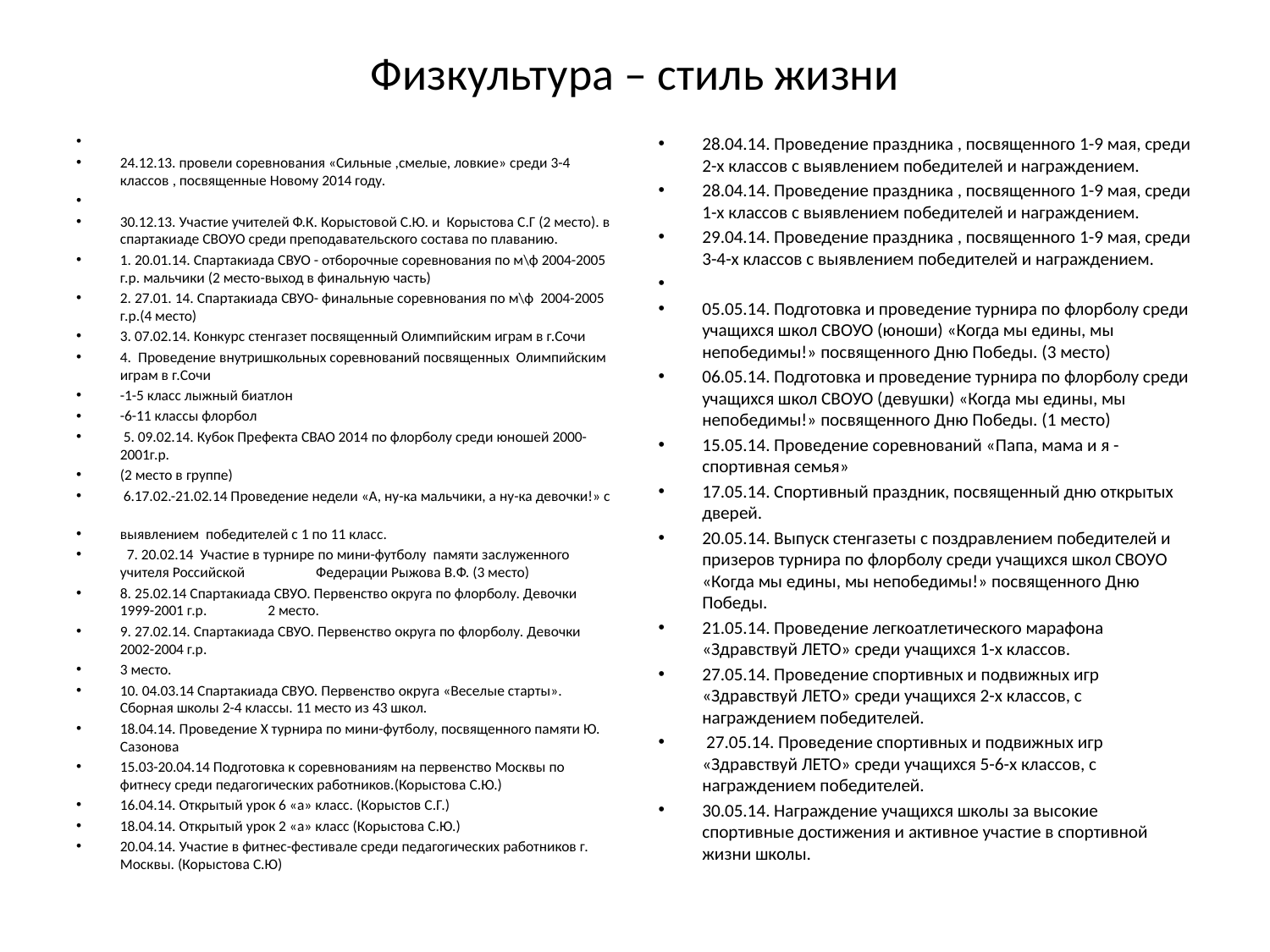

# Физкультура – стиль жизни

24.12.13. провели соревнования «Сильные ,смелые, ловкие» среди 3-4 классов , посвященные Новому 2014 году.

30.12.13. Участие учителей Ф.К. Корыстовой С.Ю. и  Корыстова С.Г (2 место). в спартакиаде СВОУО среди преподавательского состава по плаванию.
1. 20.01.14. Спартакиада СВУО - отборочные соревнования по м\ф 2004-2005 г.р. мальчики (2 место-выход в финальную часть)
2. 27.01. 14. Спартакиада СВУО- финальные соревнования по м\ф  2004-2005 г.р.(4 место)
3. 07.02.14. Конкурс стенгазет посвященный Олимпийским играм в г.Сочи
4.  Проведение внутришкольных соревнований посвященных  Олимпийским играм в г.Сочи
-1-5 класс лыжный биатлон
-6-11 классы флорбол
 5. 09.02.14. Кубок Префекта СВАО 2014 по флорболу среди юношей 2000-2001г.р.
(2 место в группе)
 6.17.02.-21.02.14 Проведение недели «А, ну-ка мальчики, а ну-ка девочки!» с
выявлением  победителей с 1 по 11 класс.
  7. 20.02.14  Участие в турнире по мини-футболу  памяти заслуженного учителя Российской                     Федерации Рыжова В.Ф. (3 место)
8. 25.02.14 Спартакиада СВУО. Первенство округа по флорболу. Девочки 1999-2001 г.р.                  2 место.
9. 27.02.14. Спартакиада СВУО. Первенство округа по флорболу. Девочки 2002-2004 г.р.
3 место.
10. 04.03.14 Спартакиада СВУО. Первенство округа «Веселые старты». Сборная школы 2-4 классы. 11 место из 43 школ.
18.04.14. Проведение Х турнира по мини-футболу, посвященного памяти Ю. Сазонова
15.03-20.04.14 Подготовка к соревнованиям на первенство Москвы по фитнесу среди педагогических работников.(Корыстова С.Ю.)
16.04.14. Открытый урок 6 «а» класс. (Корыстов С.Г.)
18.04.14. Открытый урок 2 «а» класс (Корыстова С.Ю.)
20.04.14. Участие в фитнес-фестивале среди педагогических работников г. Москвы. (Корыстова С.Ю)
28.04.14. Проведение праздника , посвященного 1-9 мая, среди 2-х классов с выявлением победителей и награждением.
28.04.14. Проведение праздника , посвященного 1-9 мая, среди 1-х классов с выявлением победителей и награждением.
29.04.14. Проведение праздника , посвященного 1-9 мая, среди 3-4-х классов с выявлением победителей и награждением.

05.05.14. Подготовка и проведение турнира по флорболу среди учащихся школ СВОУО (юноши) «Когда мы едины, мы непобедимы!» посвященного Дню Победы. (3 место)
06.05.14. Подготовка и проведение турнира по флорболу среди учащихся школ СВОУО (девушки) «Когда мы едины, мы непобедимы!» посвященного Дню Победы. (1 место)
15.05.14. Проведение соревнований «Папа, мама и я -спортивная семья»
17.05.14. Спортивный праздник, посвященный дню открытых дверей.
20.05.14. Выпуск стенгазеты с поздравлением победителей и призеров турнира по флорболу среди учащихся школ СВОУО  «Когда мы едины, мы непобедимы!» посвященного Дню Победы.
21.05.14. Проведение легкоатлетического марафона «Здравствуй ЛЕТО» среди учащихся 1-х классов.
27.05.14. Проведение спортивных и подвижных игр «Здравствуй ЛЕТО» среди учащихся 2-х классов, с награждением победителей.
 27.05.14. Проведение спортивных и подвижных игр «Здравствуй ЛЕТО» среди учащихся 5-6-х классов, с награждением победителей.
30.05.14. Награждение учащихся школы за высокие спортивные достижения и активное участие в спортивной жизни школы.